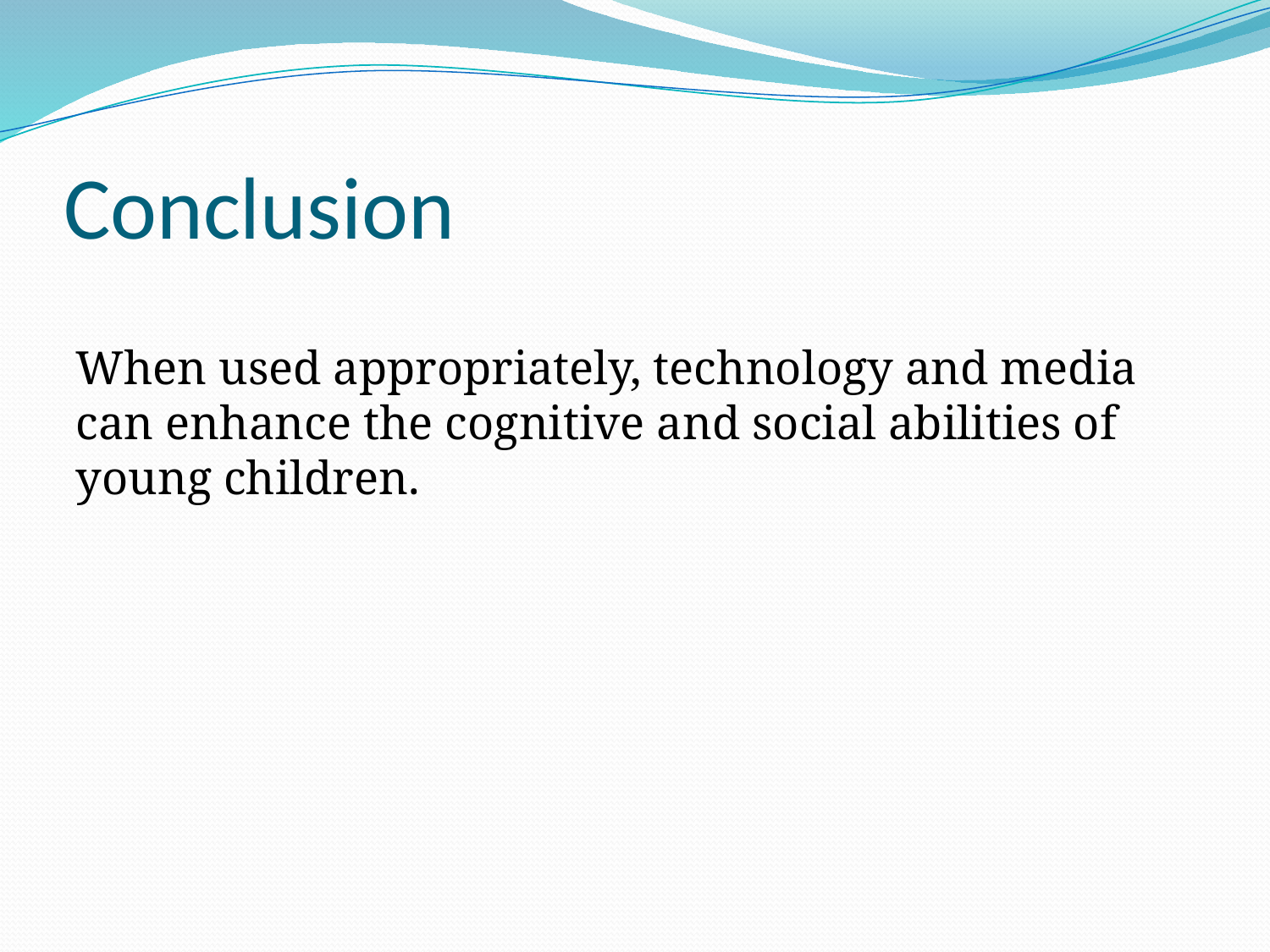

# Conclusion

When used appropriately, technology and media can enhance the cognitive and social abilities of young children.